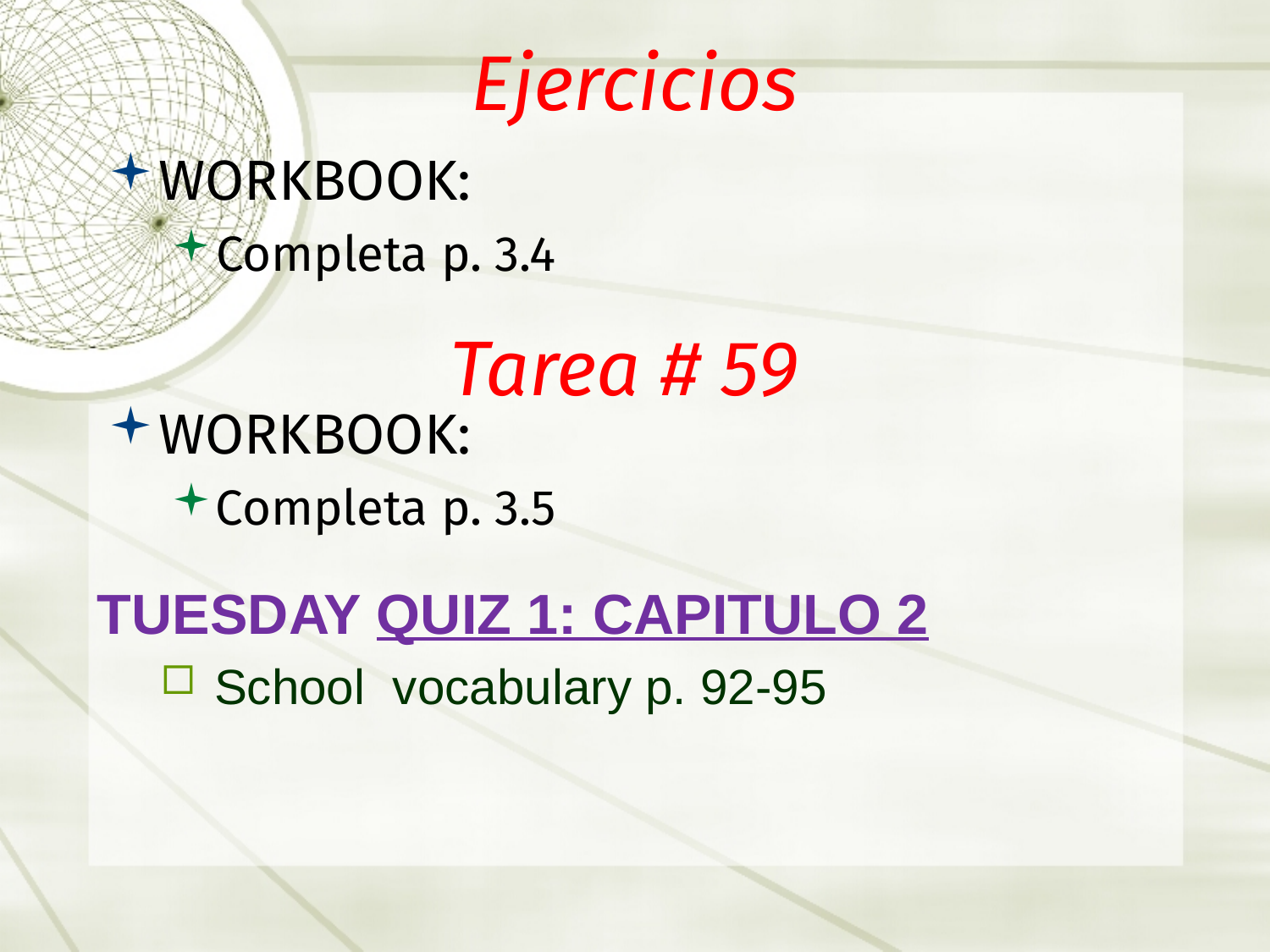

# Ejercicios
WORKBOOK:
Completa p. 3.4
Tarea # 59
WORKBOOK:
Completa p. 3.5
TUESDAY QUIZ 1: CAPITULO 2
 School  vocabulary p. 92-95